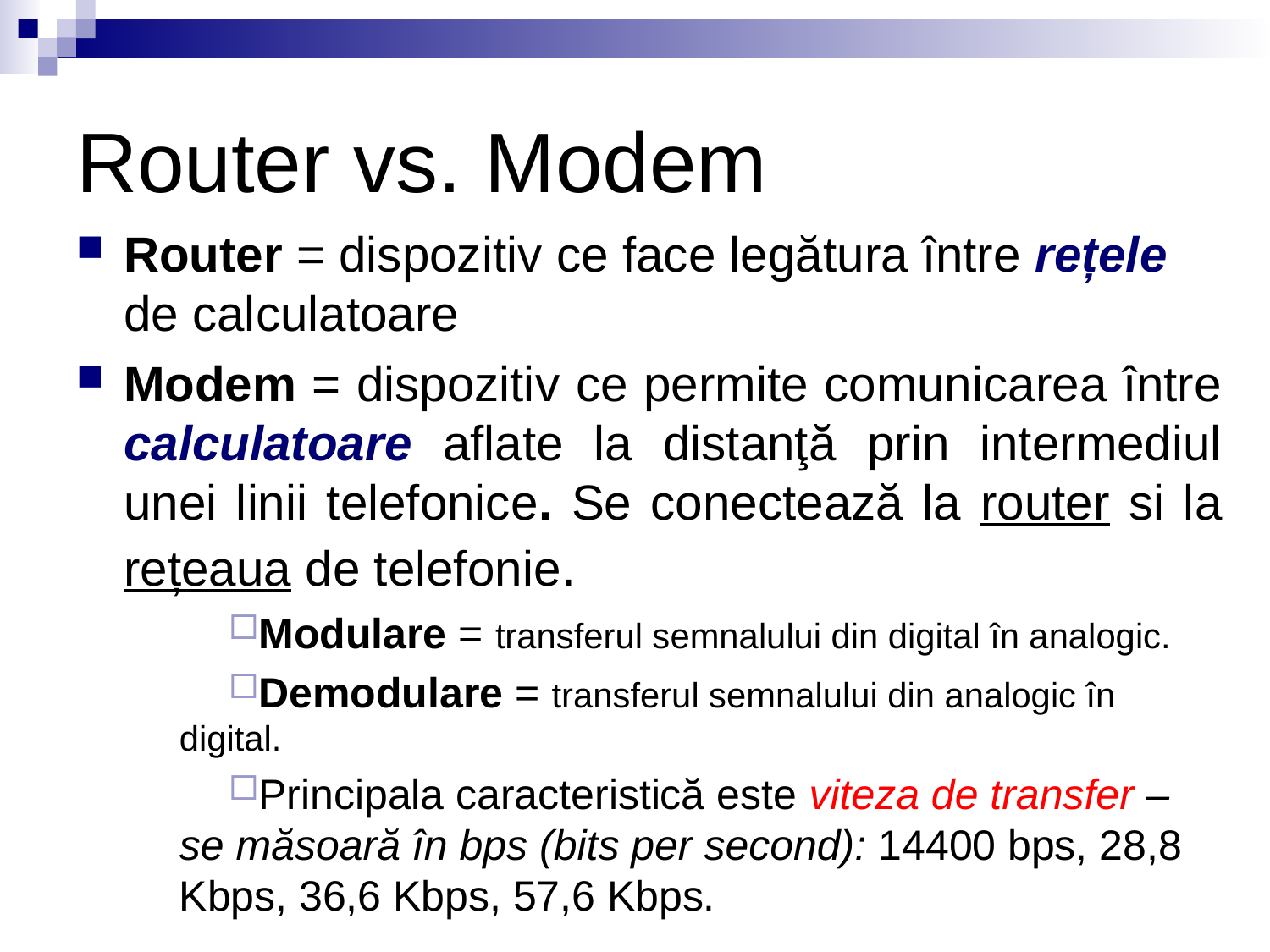

# Router vs. Modem
Router = dispozitiv ce face legătura între rețele de calculatoare
Modem = dispozitiv ce permite comunicarea între calculatoare aflate la distanţă prin intermediul unei linii telefonice. Se conectează la router si la rețeaua de telefonie.
Modulare = transferul semnalului din digital în analogic.
Demodulare = transferul semnalului din analogic în digital.
Principala caracteristică este viteza de transfer – se măsoară în bps (bits per second): 14400 bps, 28,8 Kbps, 36,6 Kbps, 57,6 Kbps.